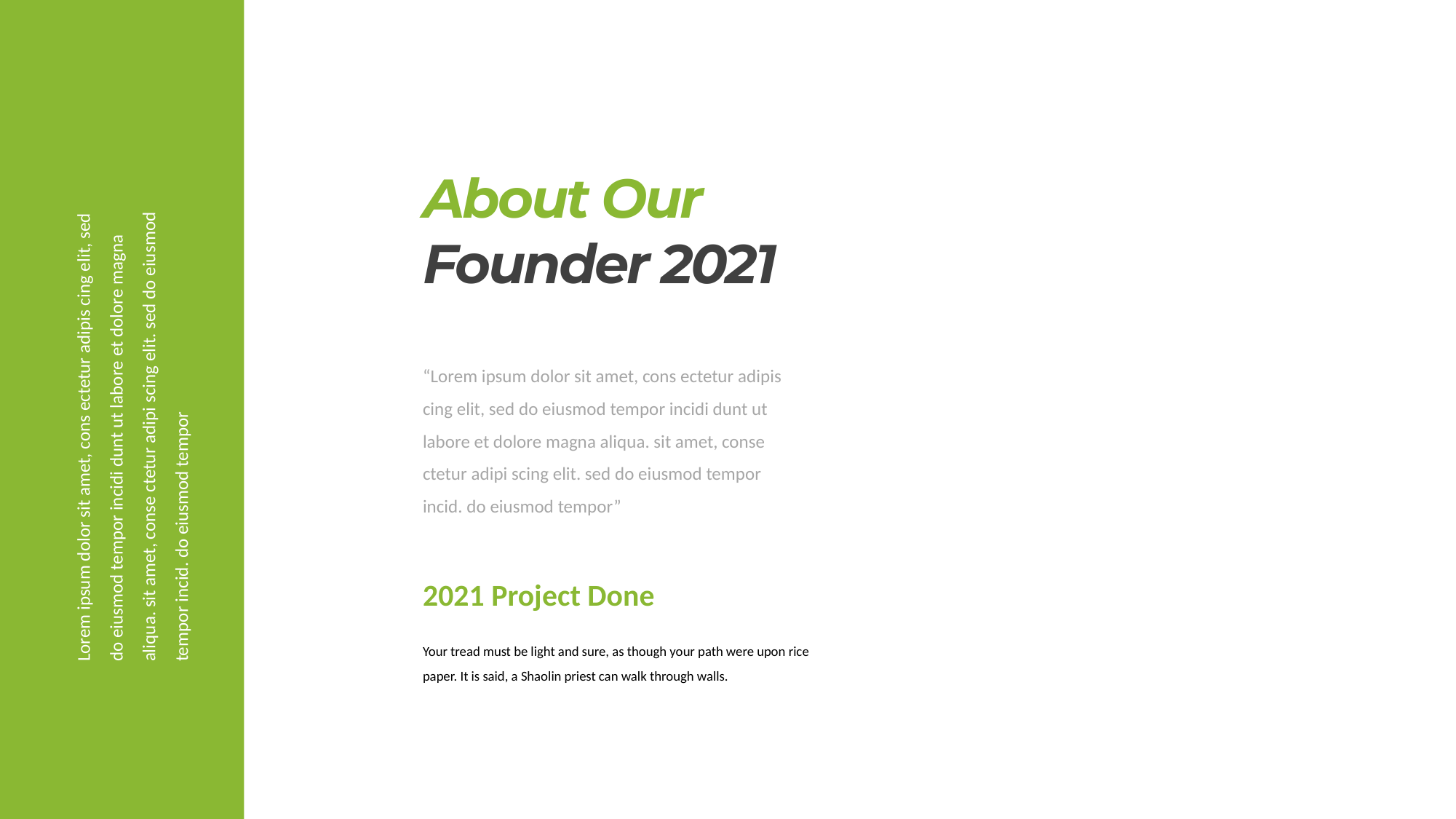

About Our
Founder 2021
“Lorem ipsum dolor sit amet, cons ectetur adipis cing elit, sed do eiusmod tempor incidi dunt ut labore et dolore magna aliqua. sit amet, conse ctetur adipi scing elit. sed do eiusmod tempor incid. do eiusmod tempor”
Lorem ipsum dolor sit amet, cons ectetur adipis cing elit, sed do eiusmod tempor incidi dunt ut labore et dolore magna aliqua. sit amet, conse ctetur adipi scing elit. sed do eiusmod tempor incid. do eiusmod tempor
2021 Project Done
Your tread must be light and sure, as though your path were upon rice paper. It is said, a Shaolin priest can walk through walls.